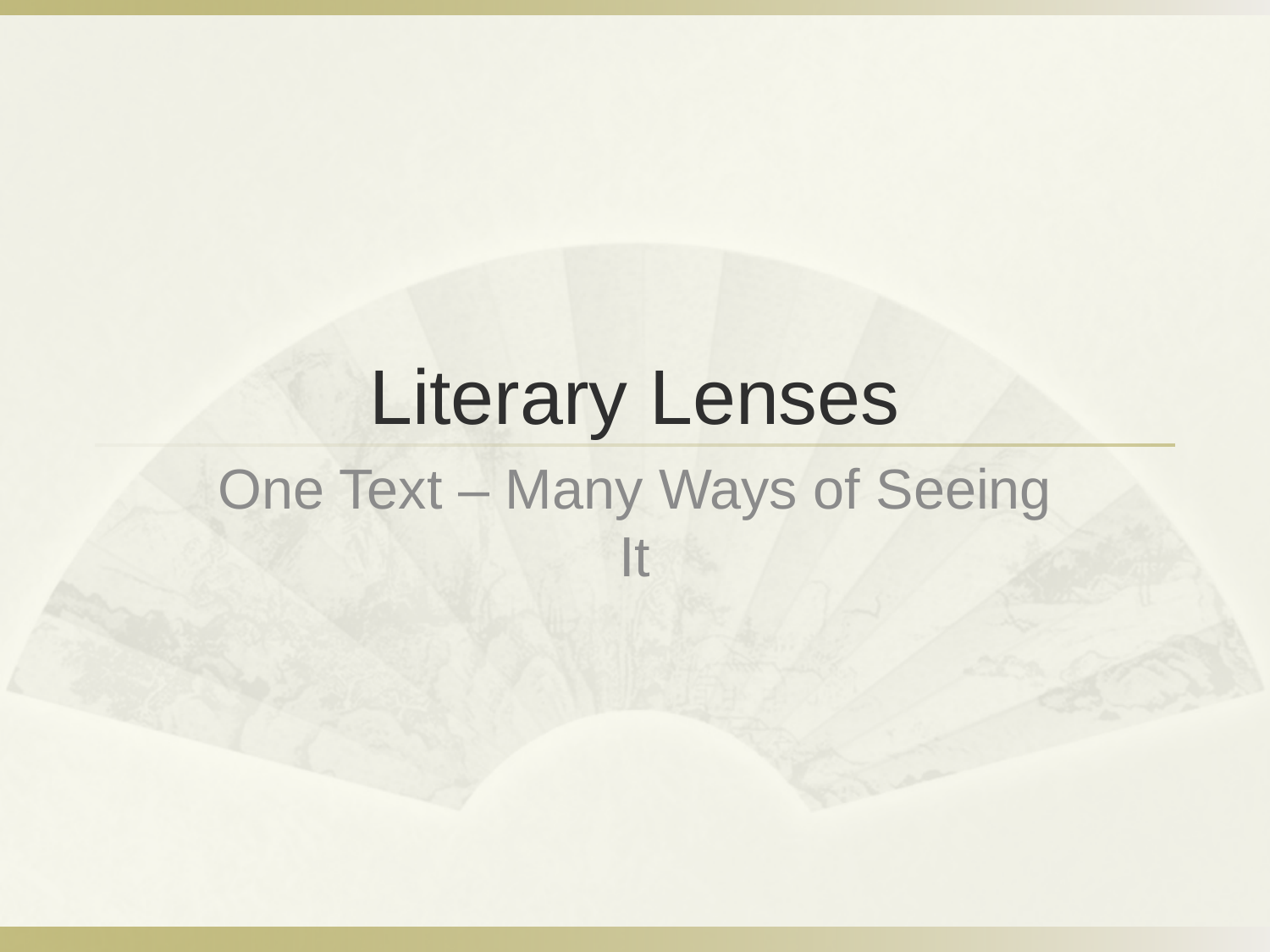

# Literary Lenses
One Text – Many Ways of Seeing It